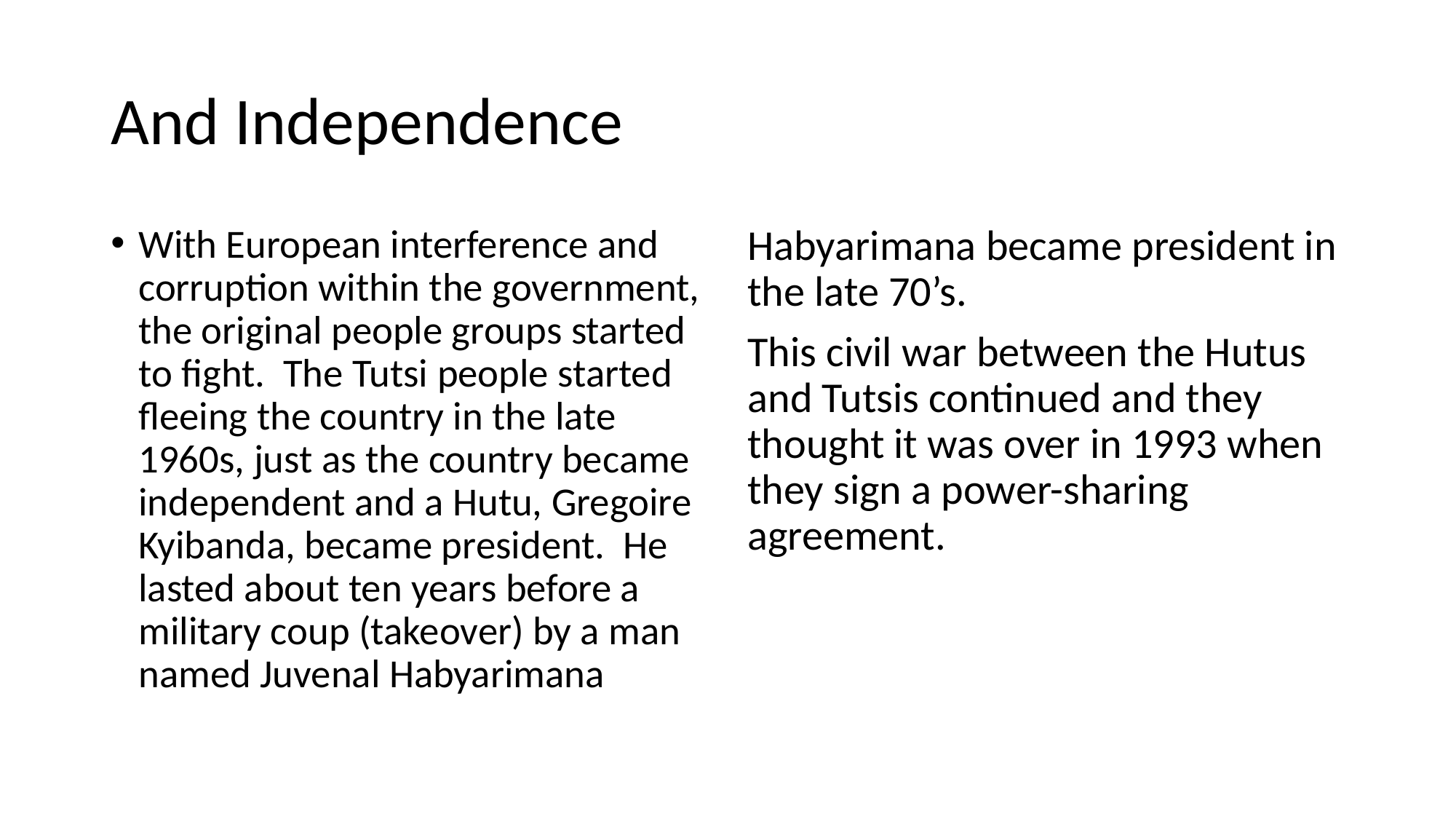

# And Independence
With European interference and corruption within the government, the original people groups started to fight.  The Tutsi people started fleeing the country in the late 1960s, just as the country became independent and a Hutu, Gregoire Kyibanda, became president.  He lasted about ten years before a military coup (takeover) by a man named Juvenal Habyarimana
Habyarimana became president in the late 70’s.
This civil war between the Hutus and Tutsis continued and they thought it was over in 1993 when they sign a power-sharing agreement.